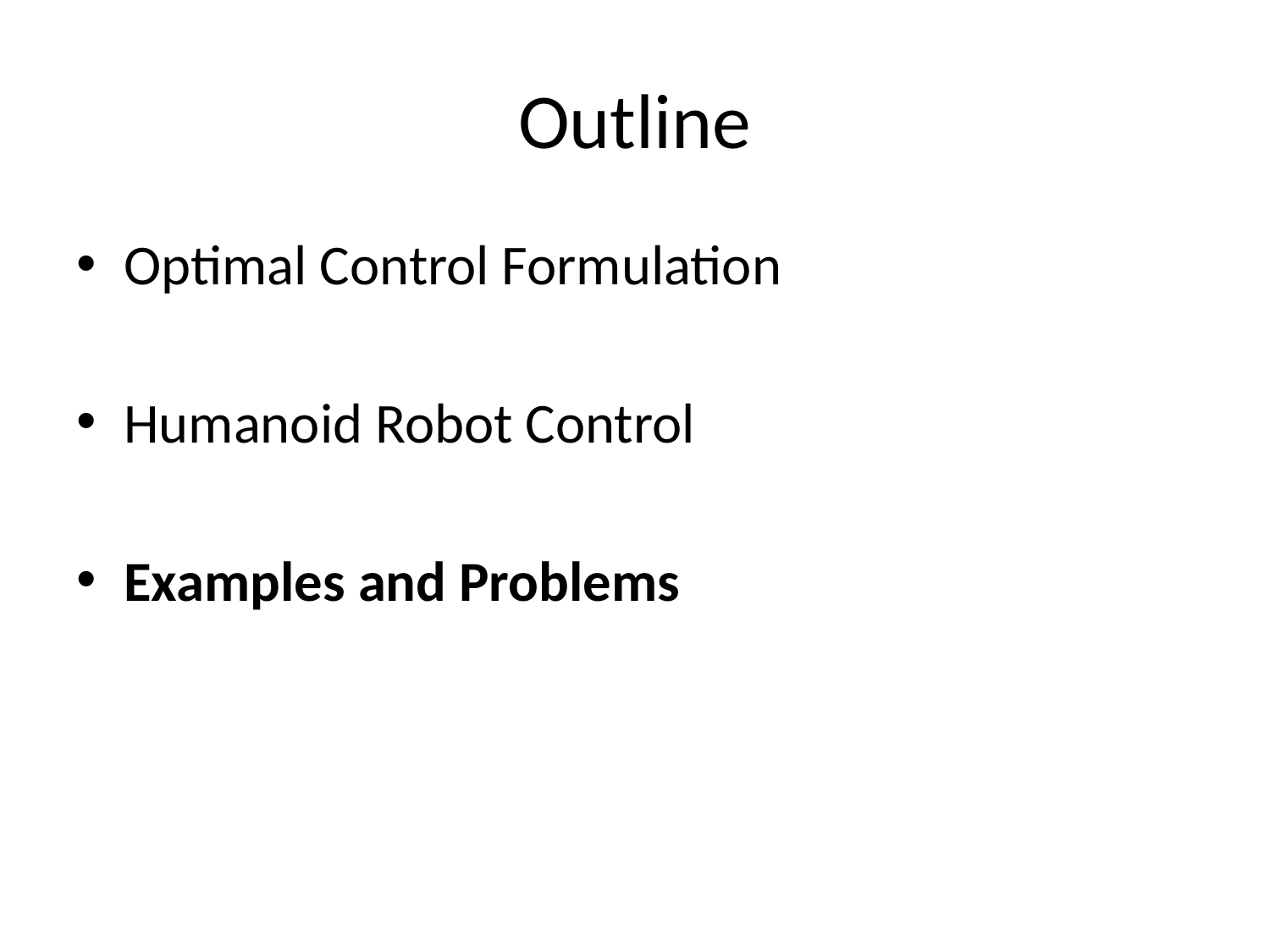

# Outline
Optimal Control Formulation

Humanoid Robot Control

Examples and Problems